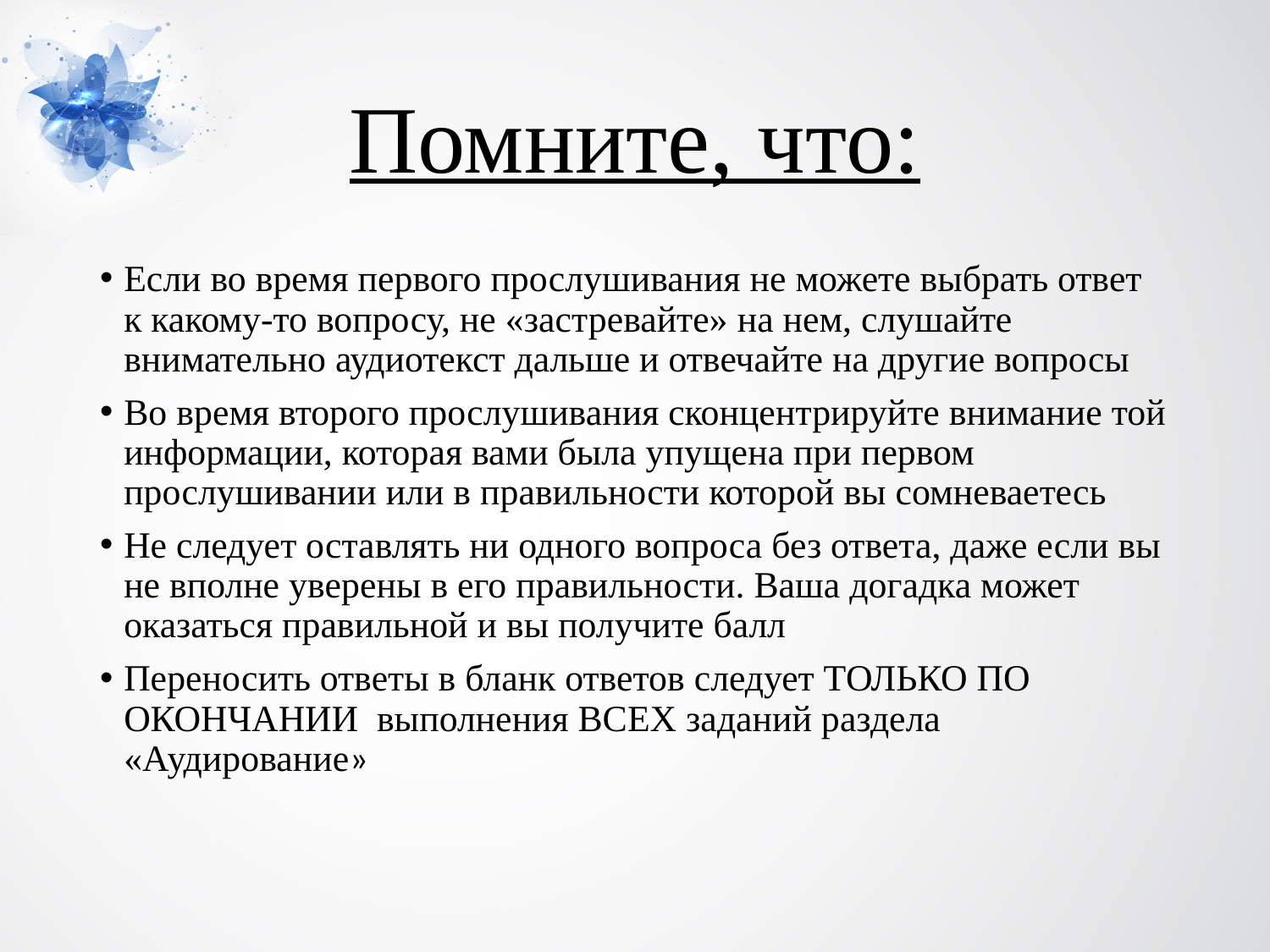

# Помните, что:
Если во время первого прослушивания не можете выбрать ответ к какому-то вопросу, не «застревайте» на нем, слушайте внимательно аудиотекст дальше и отвечайте на другие вопросы
Во время второго прослушивания сконцентрируйте внимание той информации, которая вами была упущена при первом прослушивании или в правильности которой вы сомневаетесь
Не следует оставлять ни одного вопроса без ответа, даже если вы не вполне уверены в его правильности. Ваша догадка может оказаться правильной и вы получите балл
Переносить ответы в бланк ответов следует ТОЛЬКО ПО ОКОНЧАНИИ  выполнения ВСЕХ заданий раздела «Аудирование»